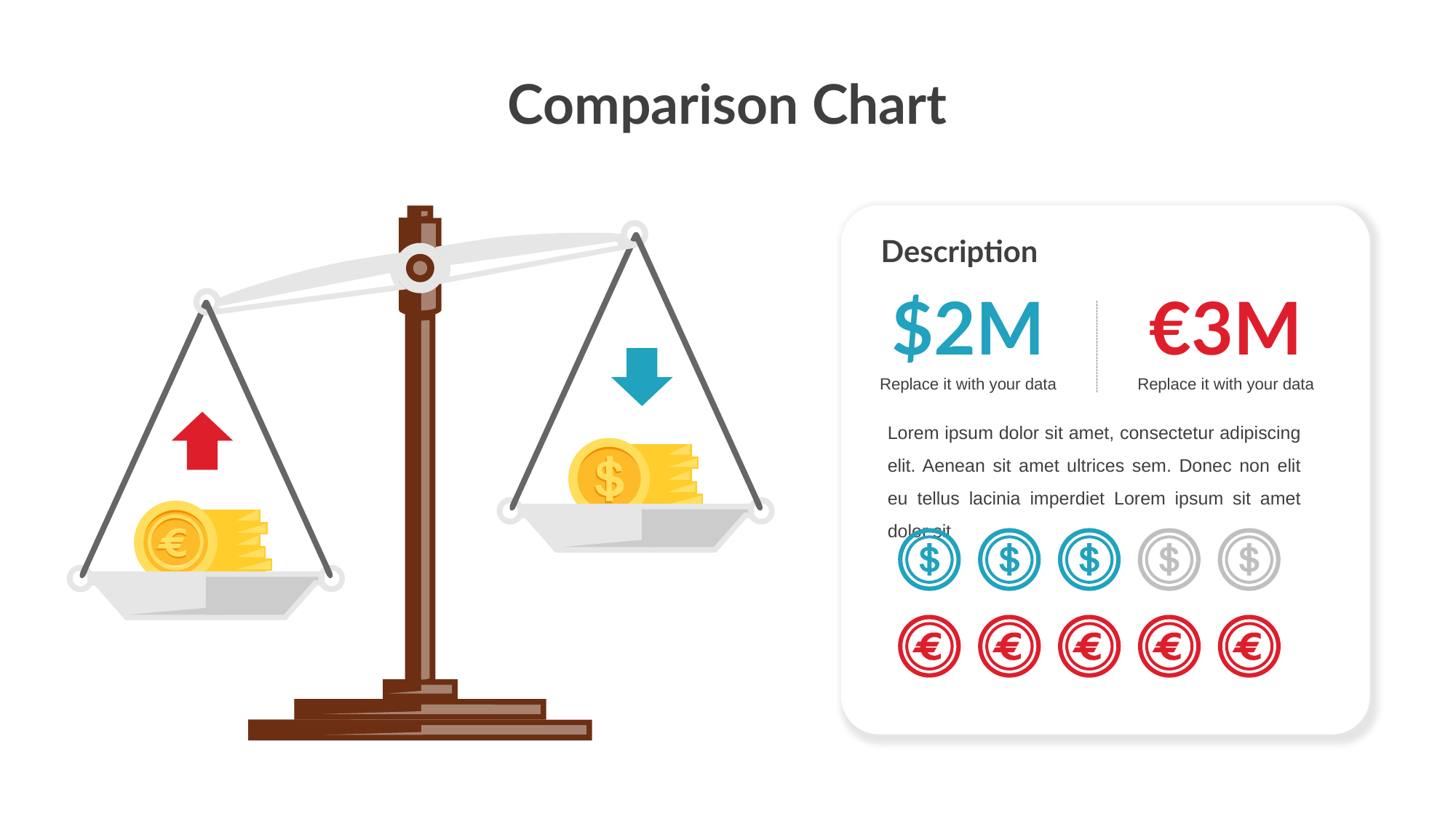

# Comparison Chart

Description
$2M
€3M

Replace it with your data
Replace it with your data
Lorem ipsum dolor sit amet, consectetur adipiscing elit. Aenean sit amet ultrices sem. Donec non elit eu tellus lacinia imperdiet Lorem ipsum sit amet dolor sit